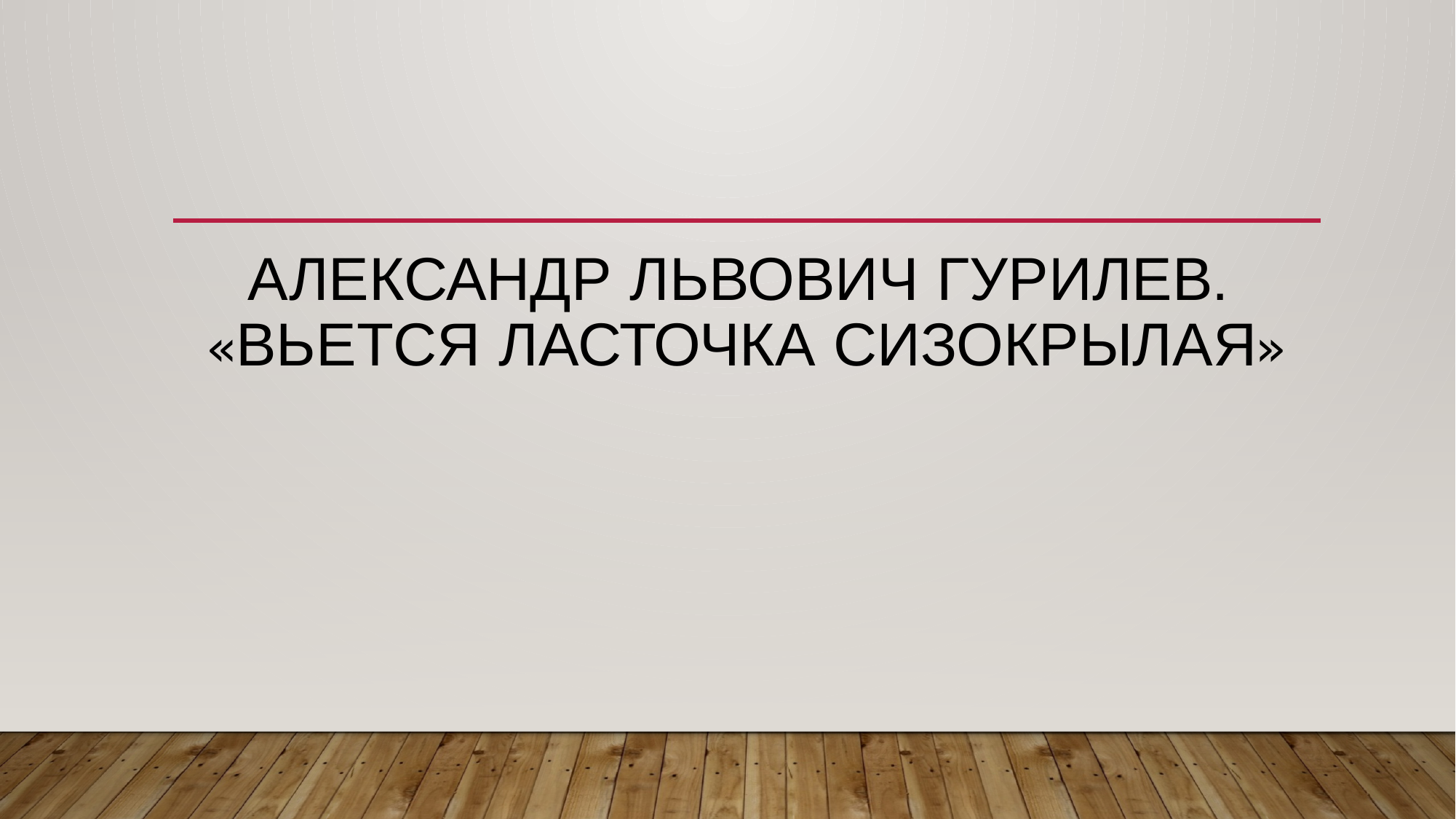

# Александр Львович Гурилев. «Вьется ласточка сизокрылая»